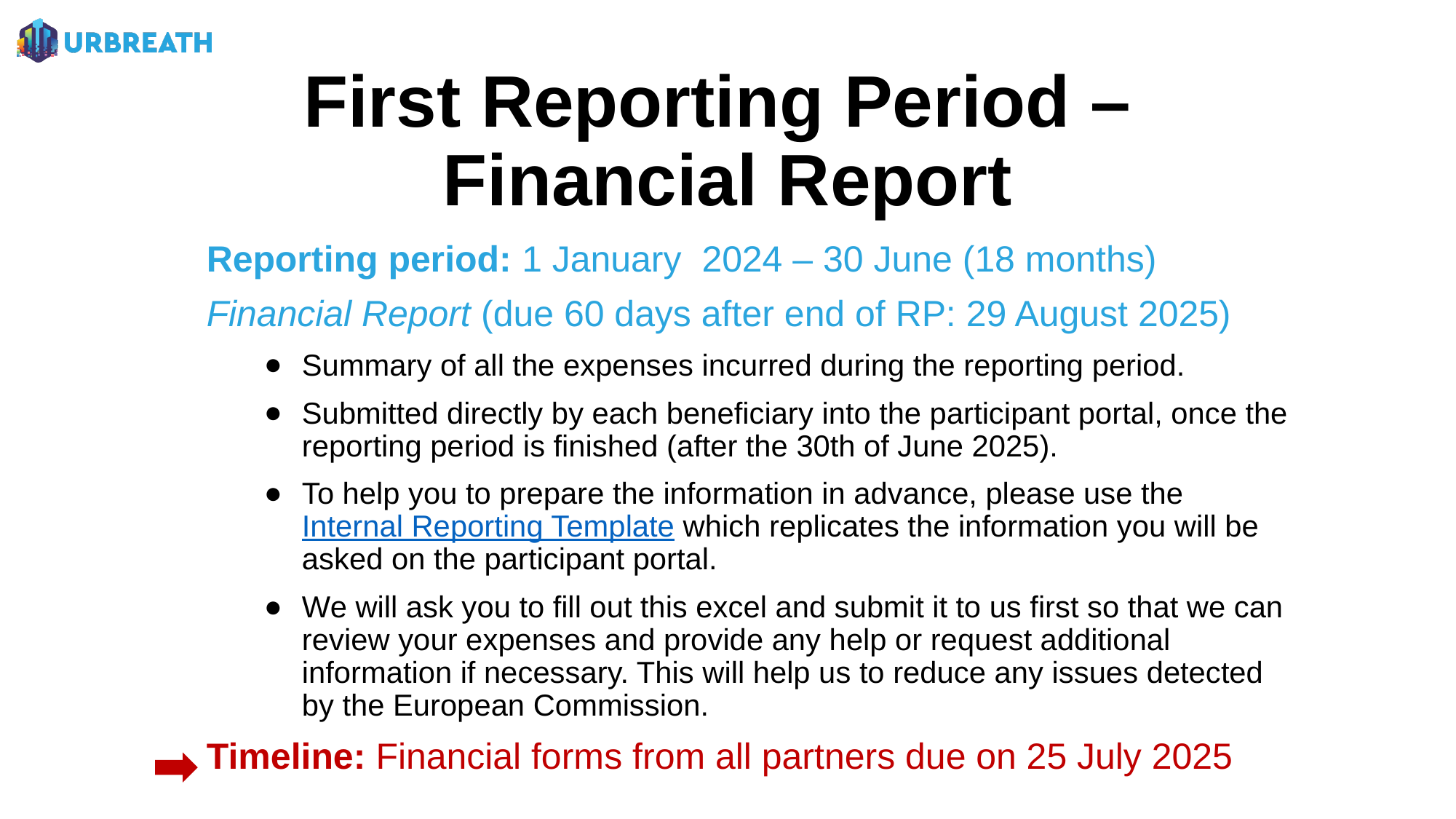

# First Reporting Period – Financial Report
Reporting period: 1 January  2024 – 30 June (18 months)
Financial Report (due 60 days after end of RP: 29 August 2025)
Summary of all the expenses incurred during the reporting period.
Submitted directly by each beneficiary into the participant portal, once the reporting period is finished (after the 30th of June 2025).
To help you to prepare the information in advance, please use the Internal Reporting Template which replicates the information you will be asked on the participant portal.
We will ask you to fill out this excel and submit it to us first so that we can review your expenses and provide any help or request additional information if necessary. This will help us to reduce any issues detected by the European Commission.
Timeline: Financial forms from all partners due on 25 July 2025